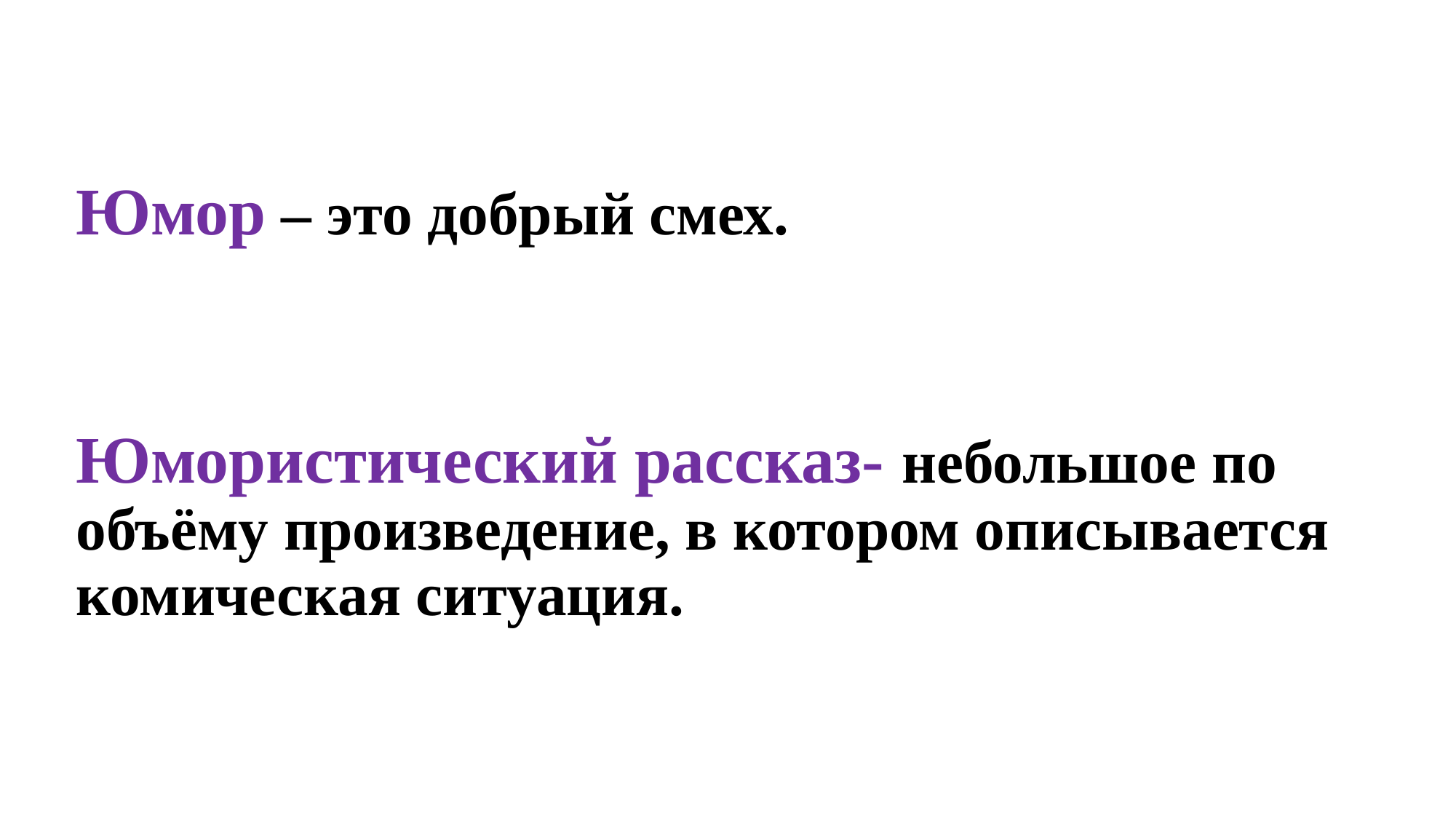

#
Юмор – это добрый смех.

Юмористический рассказ- небольшое по объёму произведение, в котором описывается комическая ситуация.